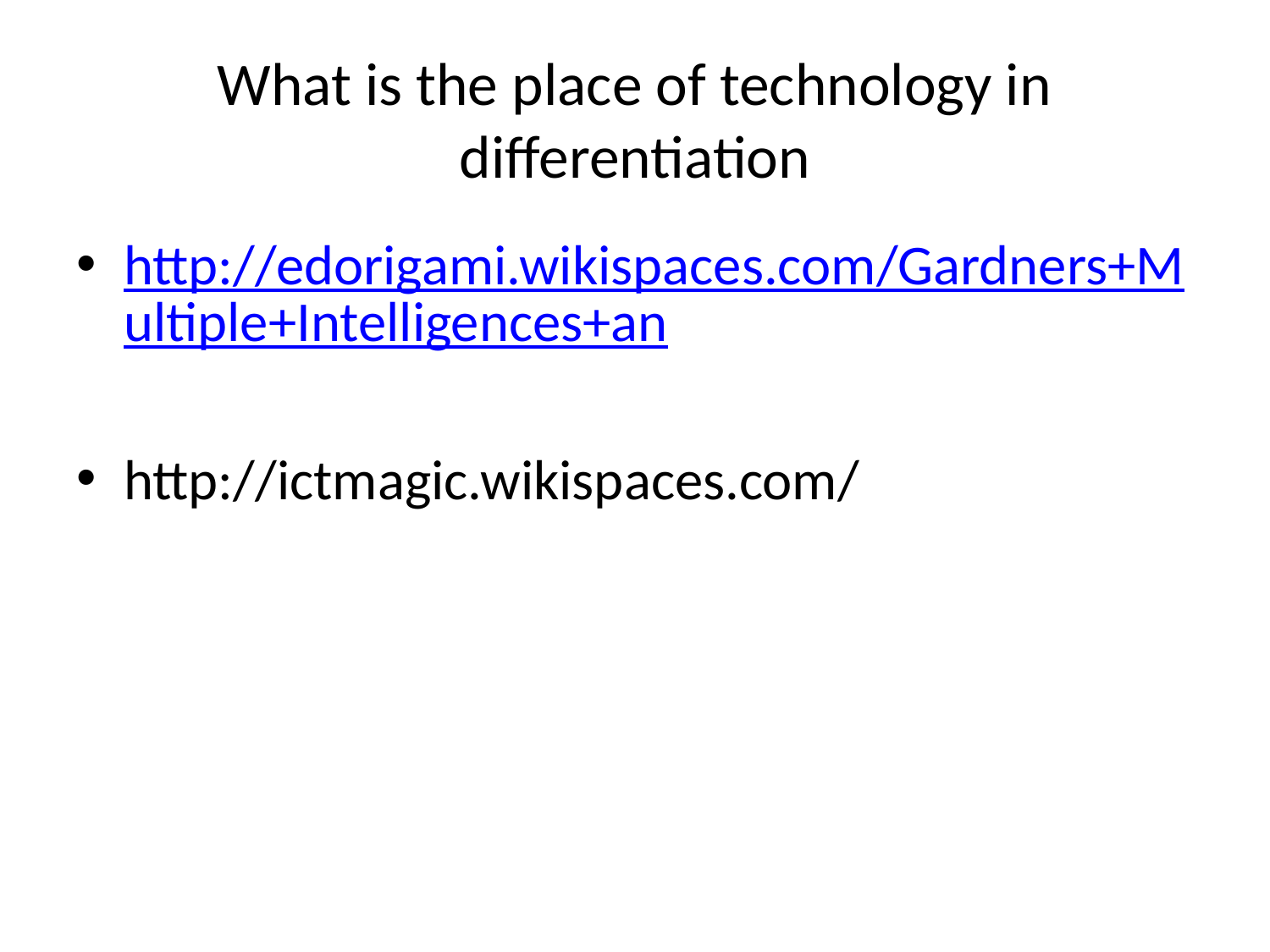

# What is the place of technology in differentiation
http://edorigami.wikispaces.com/Gardners+Multiple+Intelligences+an

http://ictmagic.wikispaces.com/